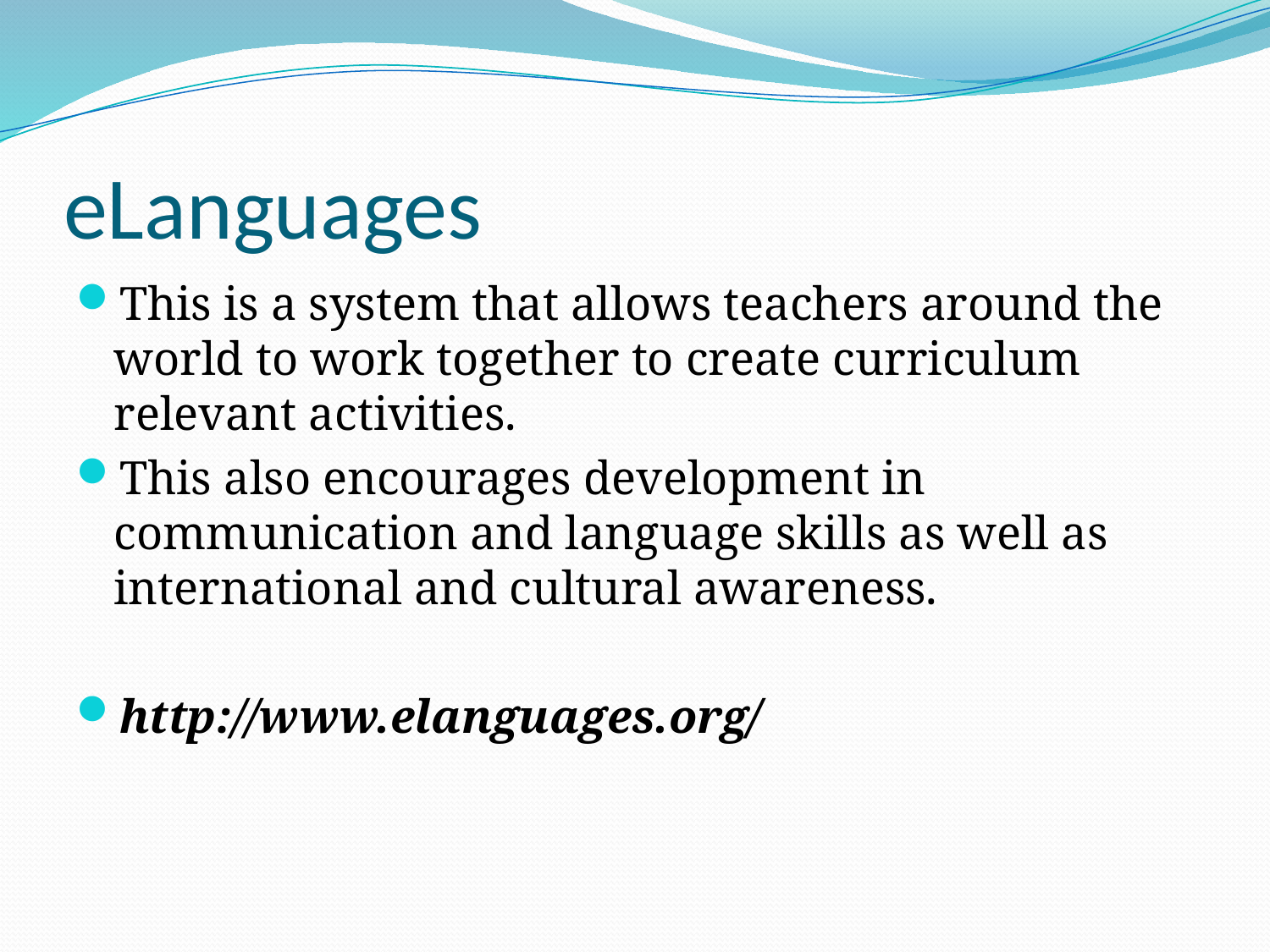

# eLanguages
This is a system that allows teachers around the world to work together to create curriculum relevant activities.
This also encourages development in communication and language skills as well as international and cultural awareness.

http://www.elanguages.org/